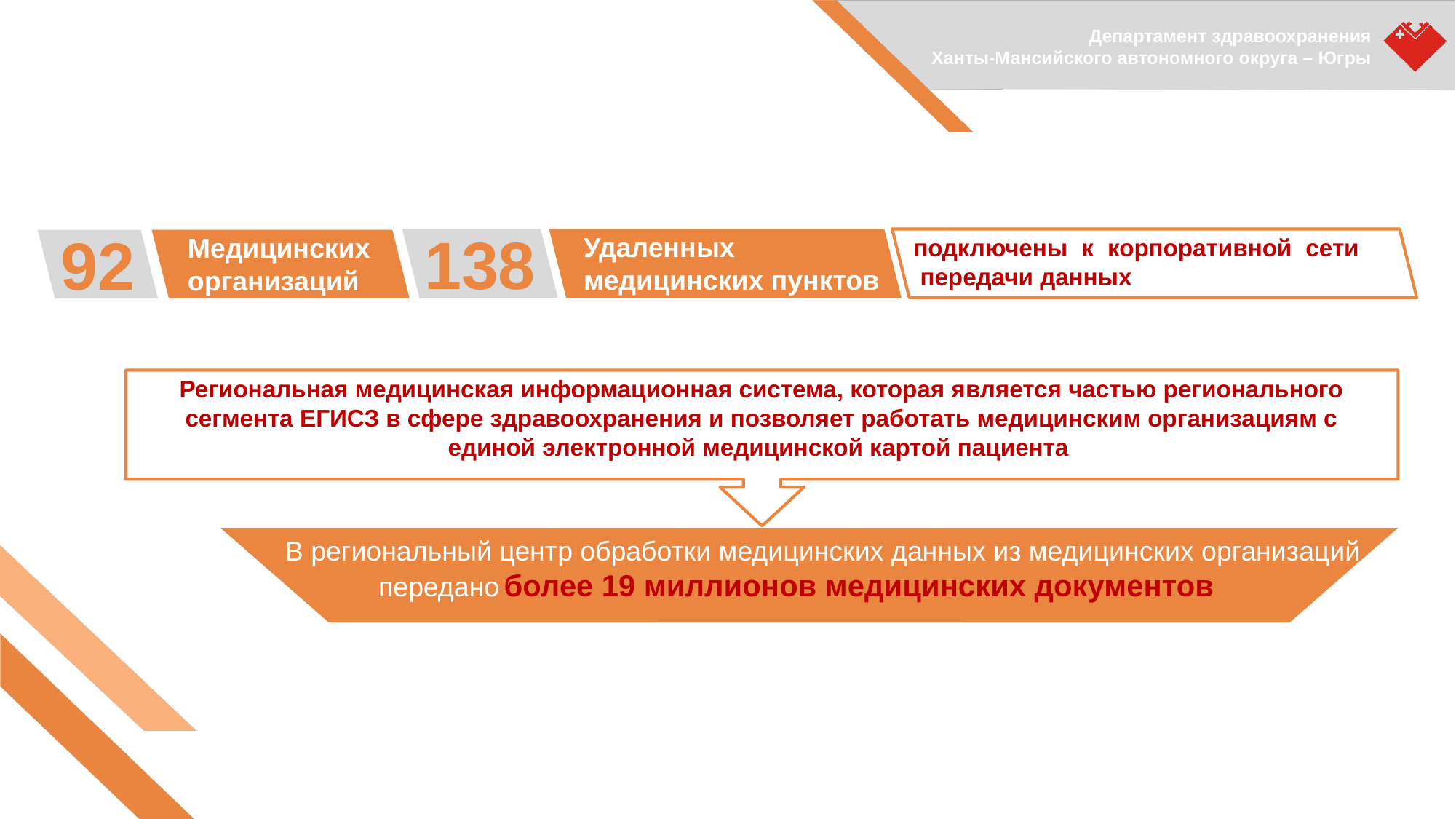

138
92
Удаленных медицинских пунктов
Медицинских
организаций
подключены к корпоративной сети
 передачи данных

Региональная медицинская информационная система, которая является частью регионального сегмента ЕГИСЗ в сфере здравоохранения и позволяет работать медицинским организациям с единой электронной медицинской картой пациента

В региональный центр обработки медицинских данных из медицинских организаций передано более 19 миллионов медицинских документов